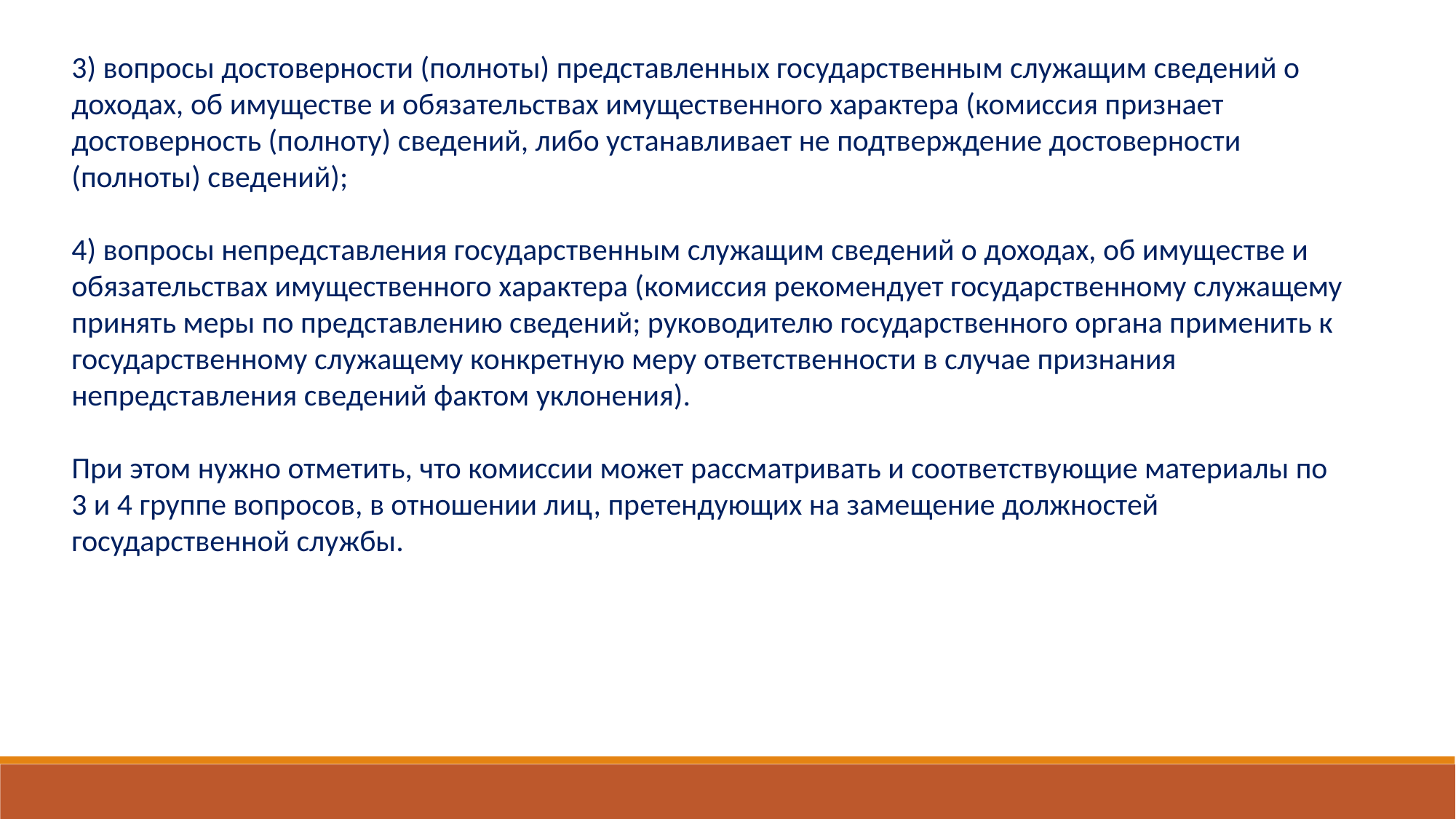

3) вопросы достоверности (полноты) представленных государственным служащим сведений о доходах, об имуществе и обязательствах имущественного характера (комиссия признает достоверность (полноту) сведений, либо устанавливает не подтверждение достоверности (полноты) сведений);

4) вопросы непредставления государственным служащим сведений о доходах, об имуществе и обязательствах имущественного характера (комиссия рекомендует государственному служащему принять меры по представлению сведений; руководителю государственного органа применить к государственному служащему конкретную меру ответственности в случае признания непредставления сведений фактом уклонения).

При этом нужно отметить, что комиссии может рассматривать и соответствующие материалы по 3 и 4 группе вопросов, в отношении лиц, претендующих на замещение должностей государственной службы.